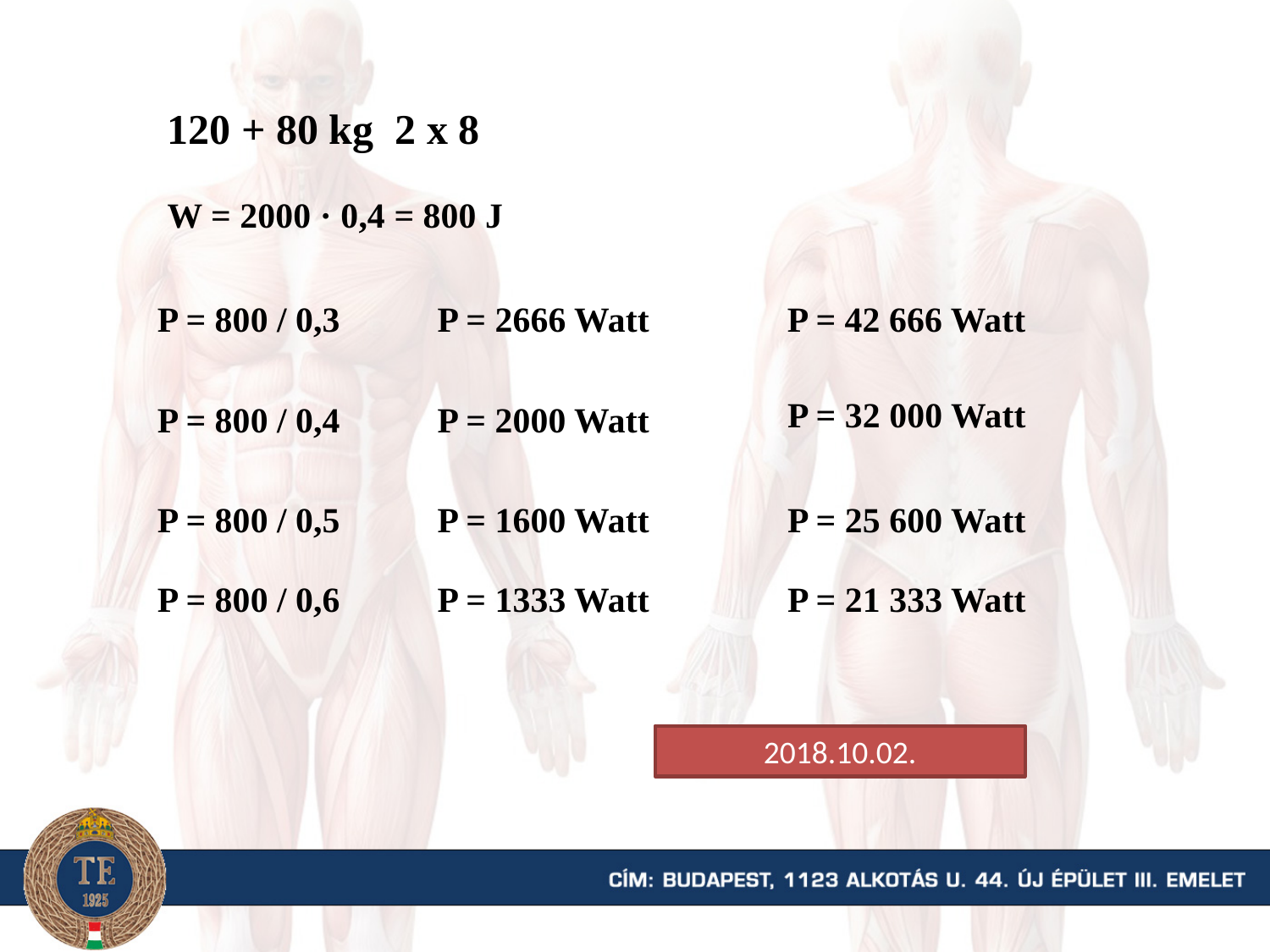

120 + 80 kg  2 x 8
W = 2000 · 0,4 = 800 J
P = 800 / 0,3
P = 2666 Watt
P = 42 666 Watt
P = 32 000 Watt
P = 800 / 0,4
P = 2000 Watt
P = 800 / 0,5
P = 1600 Watt
P = 25 600 Watt
P = 800 / 0,6
P = 1333 Watt
P = 21 333 Watt
2018.10.02.